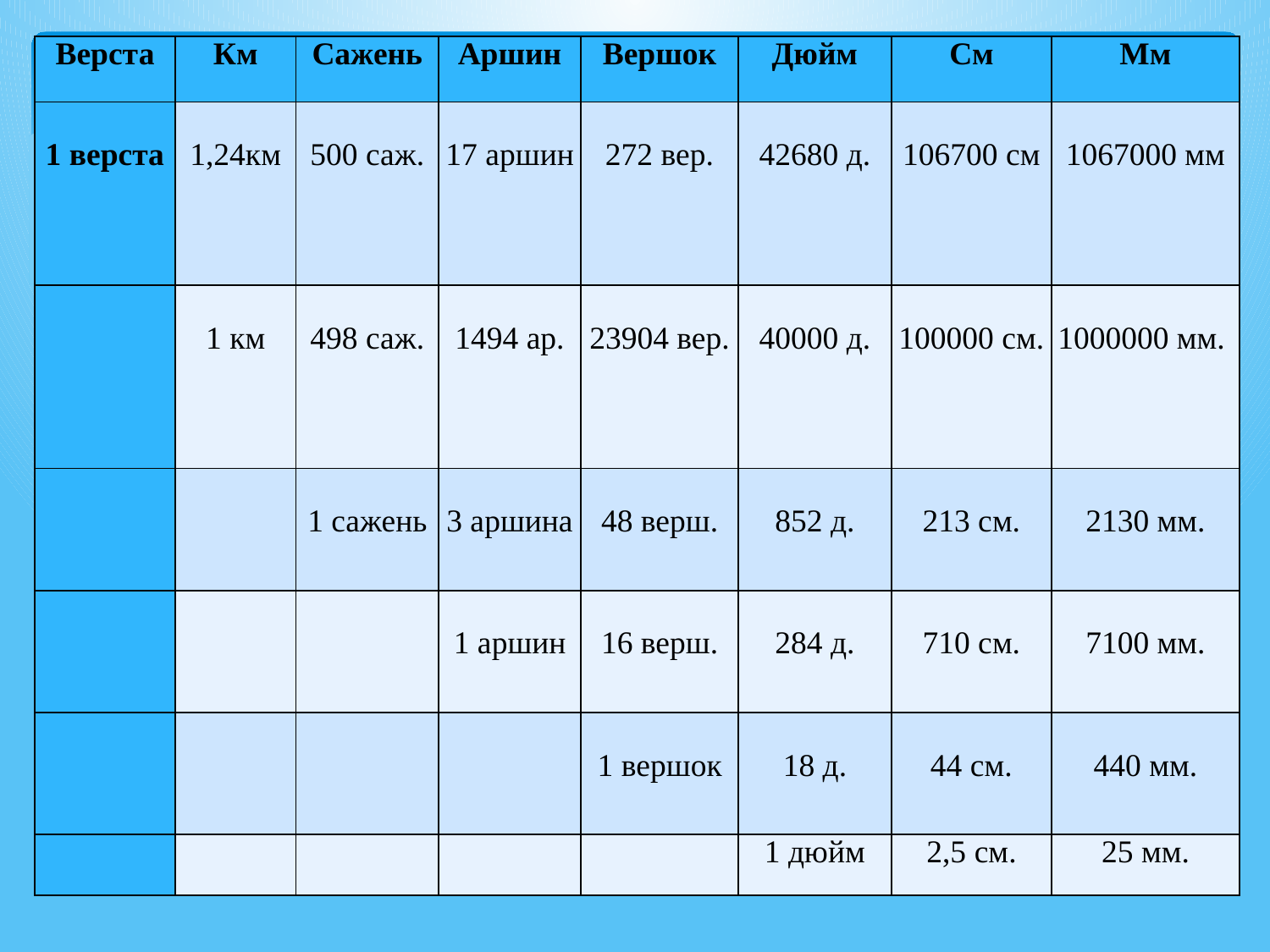

| Верста | Км | Сажень | Аршин | Вершок | Дюйм | См | Мм |
| --- | --- | --- | --- | --- | --- | --- | --- |
| 1 верста | 1,24км | 500 саж. | 17 аршин | 272 вер. | 42680 д. | 106700 см | 1067000 мм |
|  | 1 км | 498 саж. | 1494 ар. | 23904 вер. | 40000 д. | 100000 см. | 1000000 мм. |
|  |  | 1 сажень | 3 аршина | 48 верш. | 852 д. | 213 см. | 2130 мм. |
|  |  |  | 1 аршин | 16 верш. | 284 д. | 710 см. | 7100 мм. |
|  |  |  |  | 1 вершок | 18 д. | 44 см. | 440 мм. |
|  |  |  |  |  | 1 дюйм | 2,5 см. | 25 мм. |